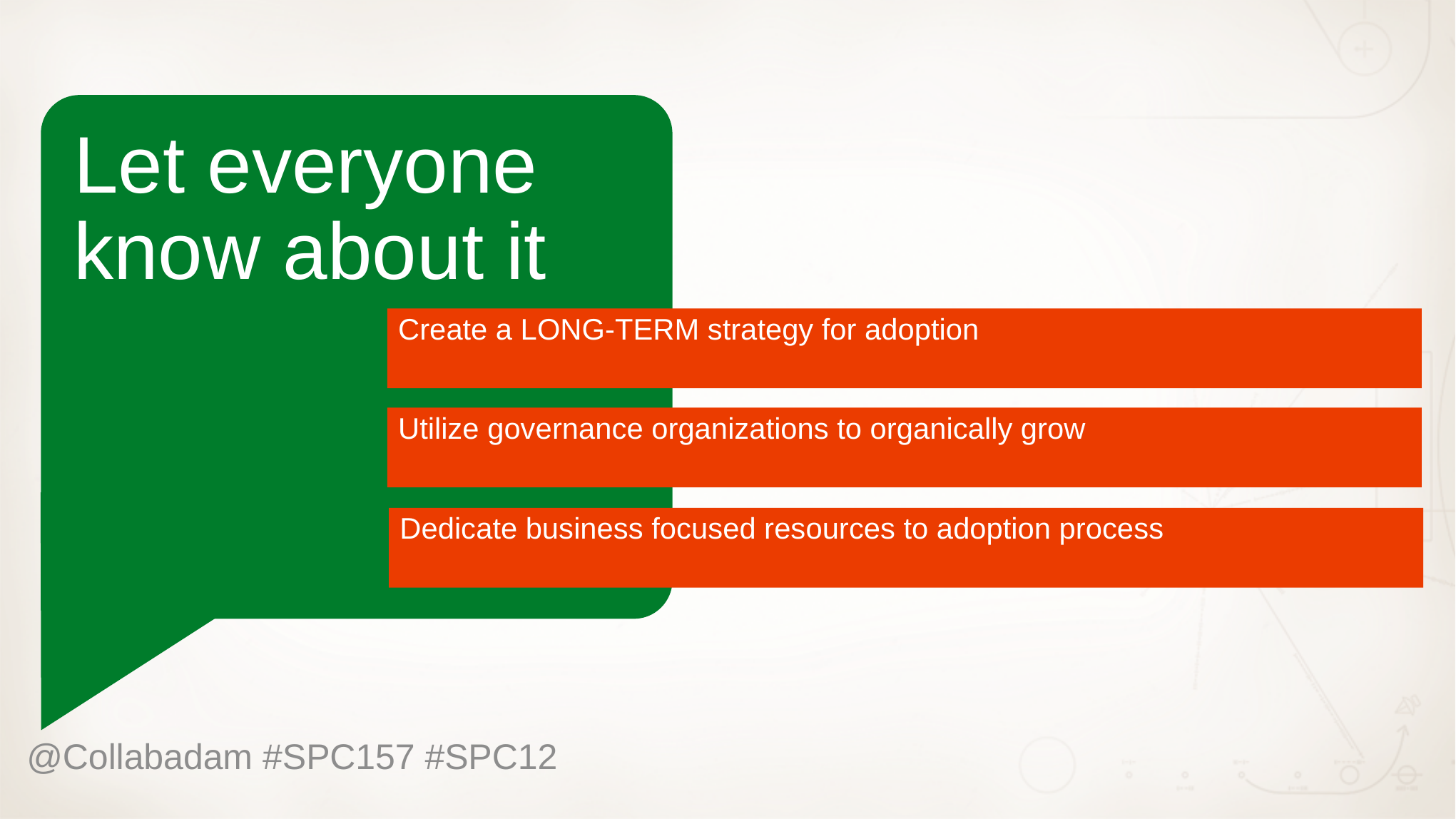

#
Let everyone know about it

Create a LONG-TERM strategy for adoption
Utilize governance organizations to organically grow
Dedicate business focused resources to adoption process